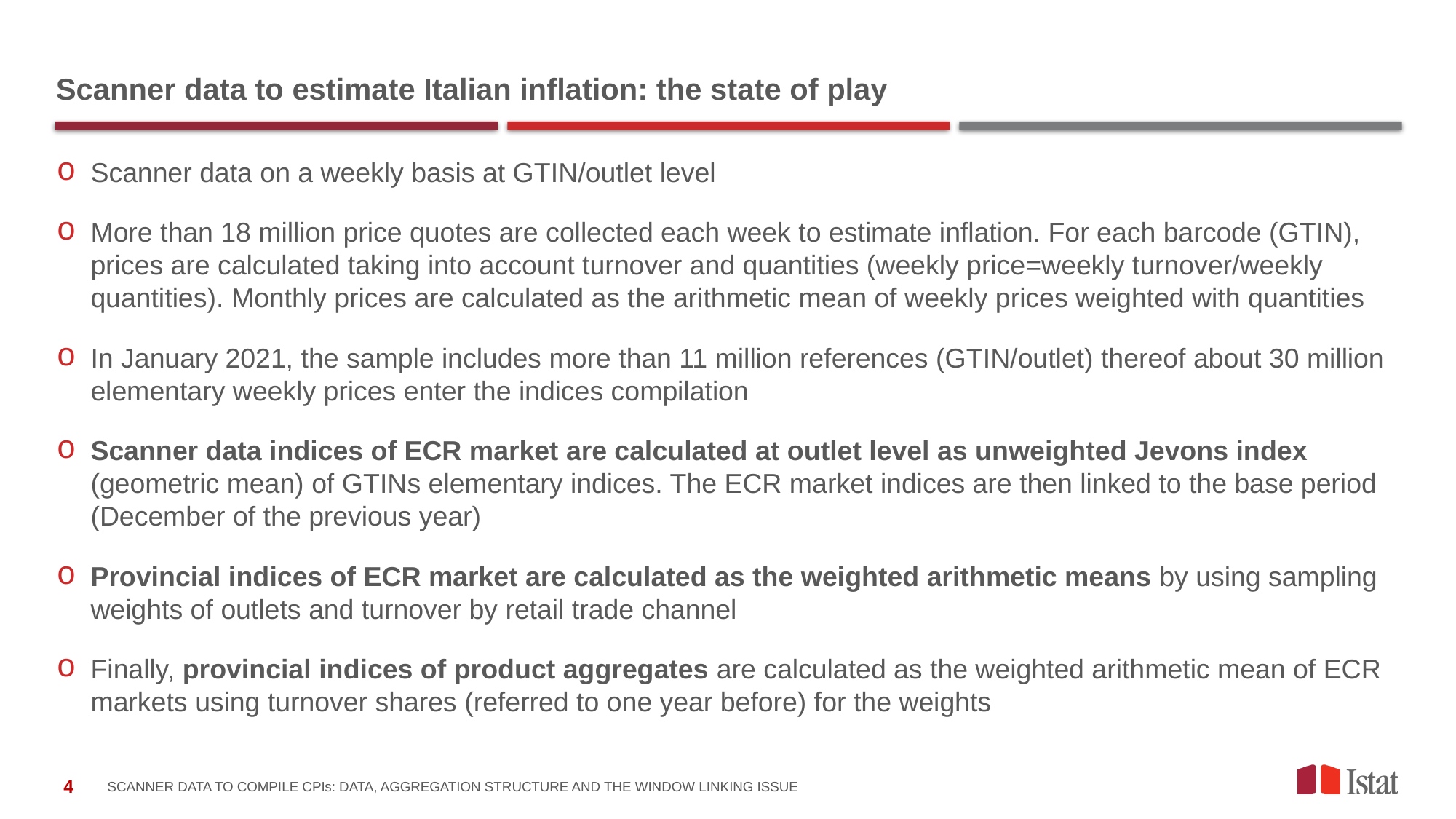

# Scanner data to estimate Italian inflation: the state of play
Scanner data on a weekly basis at GTIN/outlet level
More than 18 million price quotes are collected each week to estimate inflation. For each barcode (GTIN), prices are calculated taking into account turnover and quantities (weekly price=weekly turnover/weekly quantities). Monthly prices are calculated as the arithmetic mean of weekly prices weighted with quantities
In January 2021, the sample includes more than 11 million references (GTIN/outlet) thereof about 30 million elementary weekly prices enter the indices compilation
Scanner data indices of ECR market are calculated at outlet level as unweighted Jevons index (geometric mean) of GTINs elementary indices. The ECR market indices are then linked to the base period (December of the previous year)
Provincial indices of ECR market are calculated as the weighted arithmetic means by using sampling weights of outlets and turnover by retail trade channel
Finally, provincial indices of product aggregates are calculated as the weighted arithmetic mean of ECR markets using turnover shares (referred to one year before) for the weights
Scanner data to compile CPIs: Data, Aggregation structure and the Window Linking issue
4